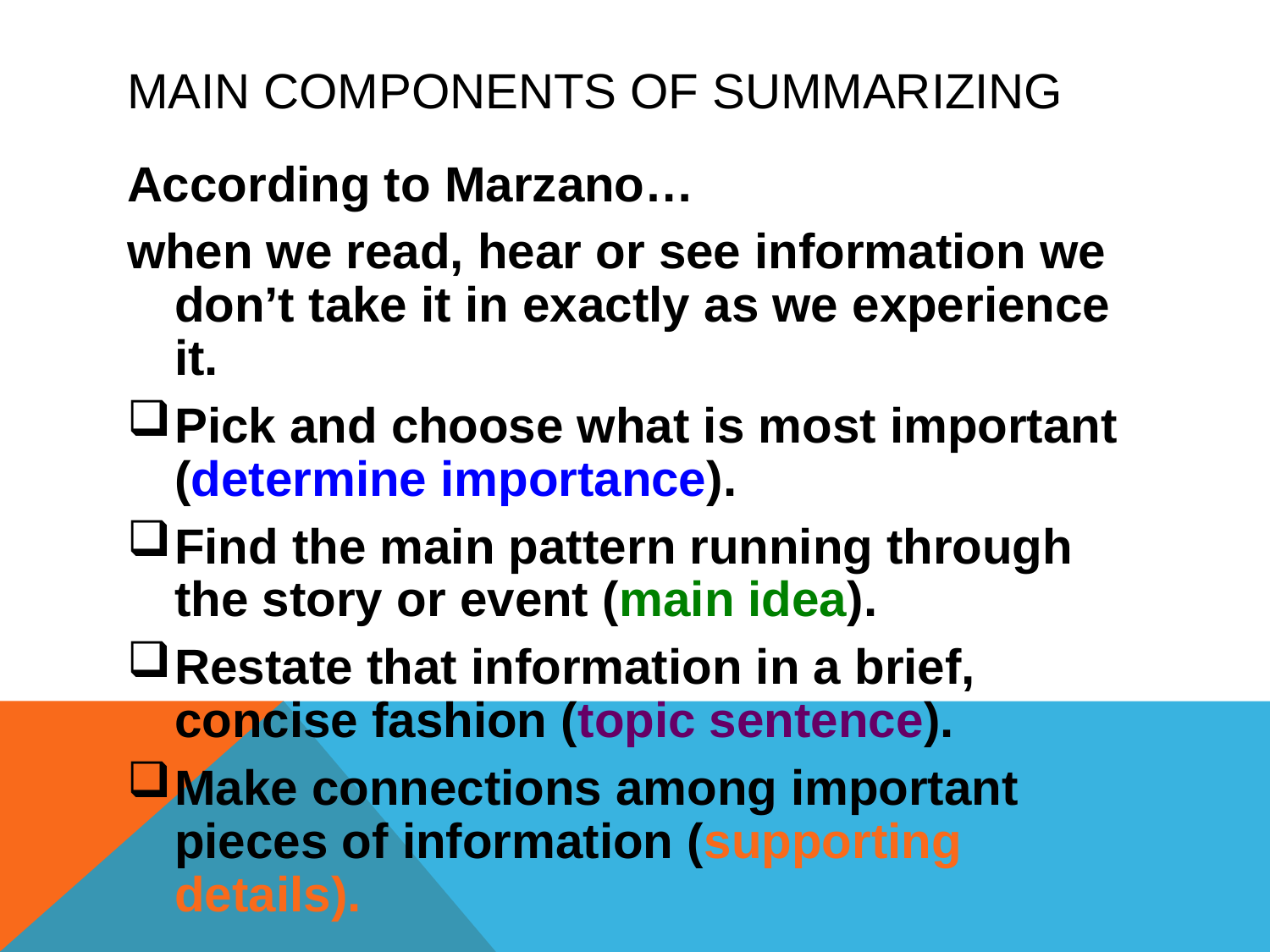

# Main Components of Summarizing
According to Marzano…
when we read, hear or see information we don’t take it in exactly as we experience it.
Pick and choose what is most important (determine importance).
Find the main pattern running through the story or event (main idea).
Restate that information in a brief, concise fashion (topic sentence).
Make connections among important pieces of information (supporting details).